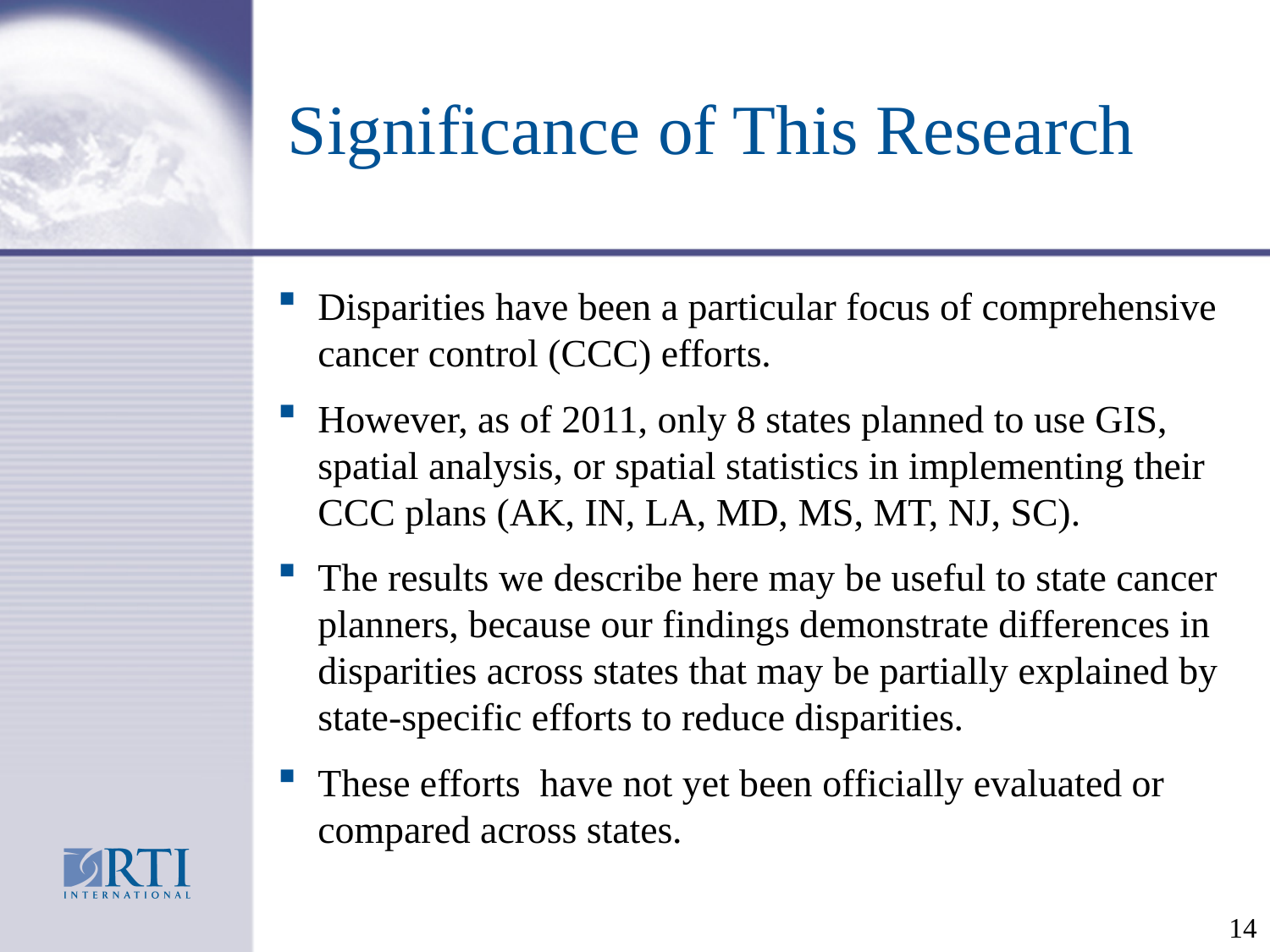

# Significance of This Research
Disparities have been a particular focus of comprehensive cancer control (CCC) efforts.
However, as of 2011, only 8 states planned to use GIS, spatial analysis, or spatial statistics in implementing their CCC plans (AK, IN, LA, MD, MS, MT, NJ, SC).
The results we describe here may be useful to state cancer planners, because our findings demonstrate differences in disparities across states that may be partially explained by state-specific efforts to reduce disparities.
These efforts  have not yet been officially evaluated or compared across states.
14